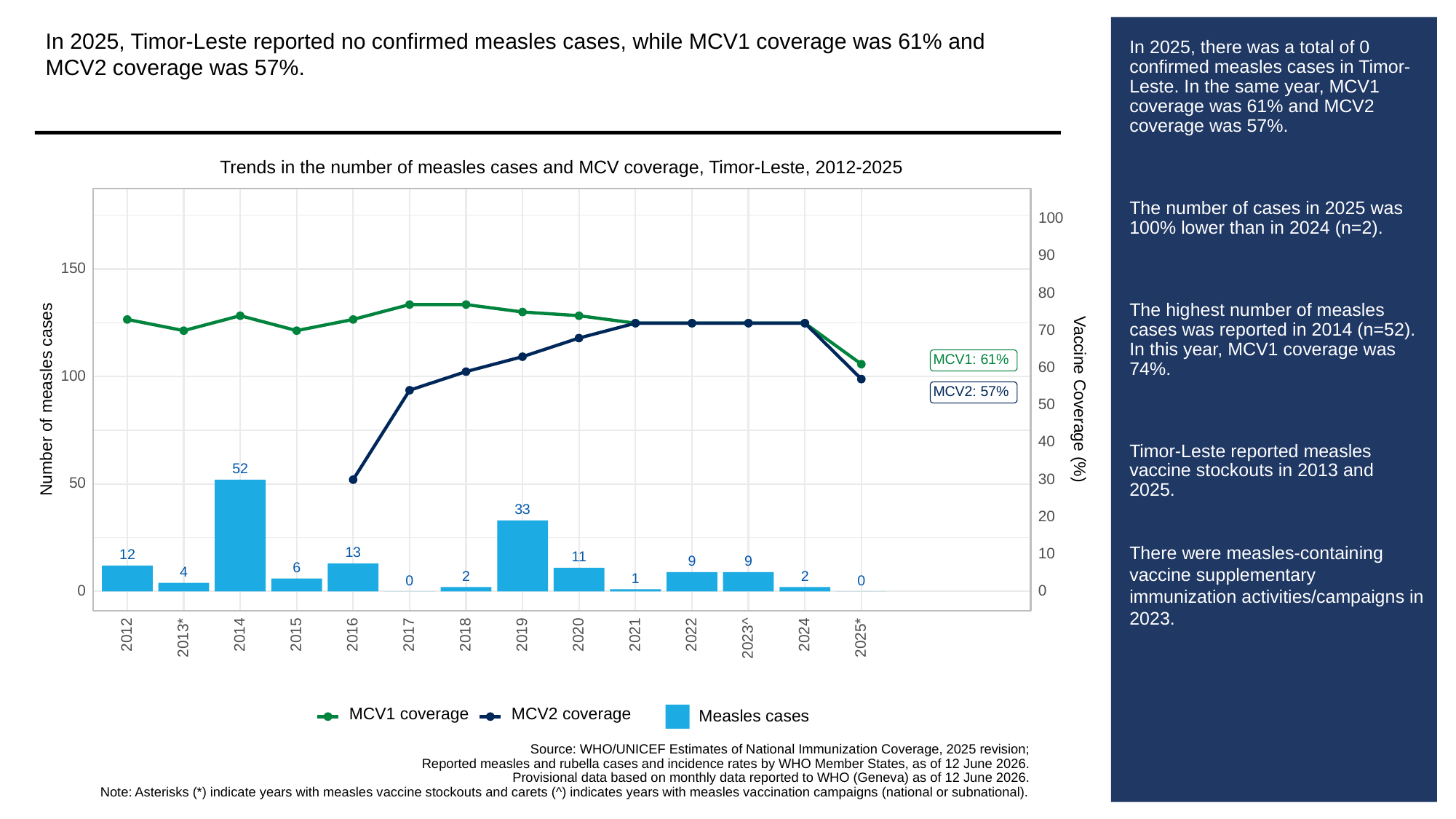

In 2025, Timor-Leste reported no confirmed measles cases, while MCV1 coverage was 61% and MCV2 coverage was 57%.
# In 2025, there was a total of 0 confirmed measles cases in Timor-Leste. In the same year, MCV1 coverage was 61% and MCV2 coverage was 57%.

The number of cases in 2025 was 100% lower than in 2024 (n=2).

The highest number of measles cases was reported in 2014 (n=52). In this year, MCV1 coverage was 74%.

Timor-Leste reported measles vaccine stockouts in 2013 and 2025.

There were measles-containing vaccine supplementary immunization activities/campaigns in 2023.

Trends in the number of measles cases and MCV coverage, Timor-Leste, 2012-2025

100

90
150

80

70

MCV1: 61%

60

100

MCV2: 57%
Vaccine Coverage (%)
Number of measles cases
50

40
52
30

50

33
20

13
10
12
11
9
9
6

4

2
2

1
0
0

0
0

2012
2014
2015
2016
2017
2018
2019
2020
2021
2022
2024
2013*
2025*
2023^

MCV1 coverage
MCV2 coverage
Measles cases

Source: WHO/UNICEF Estimates of National Immunization Coverage, 2025 revision;
Reported measles and rubella cases and incidence rates by WHO Member States, as of 12 June 2026.
Provisional data based on monthly data reported to WHO (Geneva) as of 12 June 2026.
Note: Asterisks (*) indicate years with measles vaccine stockouts and carets (^) indicates years with measles vaccination campaigns (national or subnational).